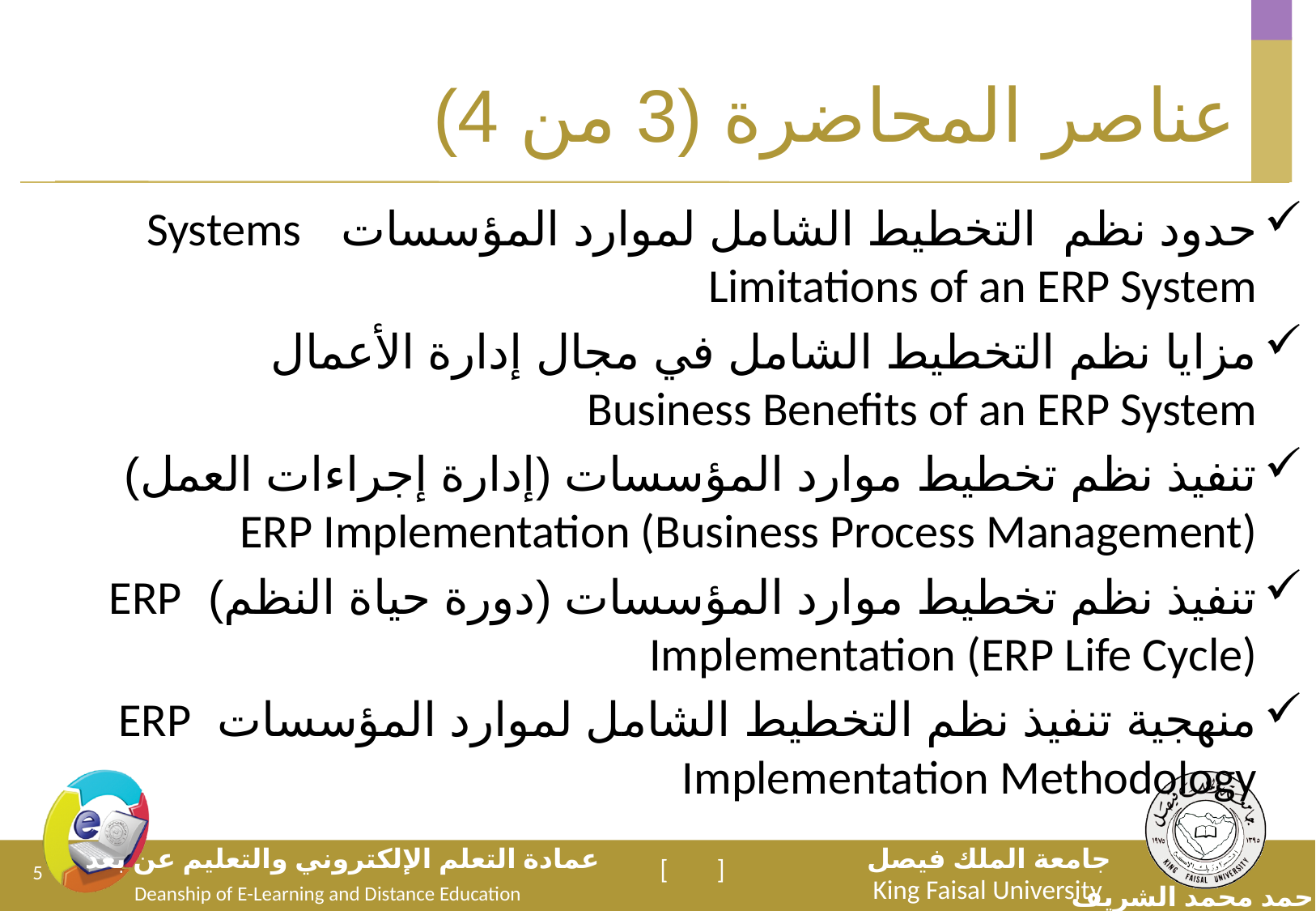

# عناصر المحاضرة (3 من 4)
حدود نظم  التخطيط الشامل لموارد المؤسسات   Systems Limitations of an ERP System
مزايا نظم التخطيط الشامل في مجال إدارة الأعمال  Business Benefits of an ERP System
تنفيذ نظم تخطيط موارد المؤسسات (إدارة إجراءات العمل)  ERP Implementation (Business Process Management)
تنفيذ نظم تخطيط موارد المؤسسات (دورة حياة النظم)  ERP Implementation (ERP Life Cycle)
منهجية تنفيذ نظم التخطيط الشامل لموارد المؤسسات  ERP Implementation Methodology

5